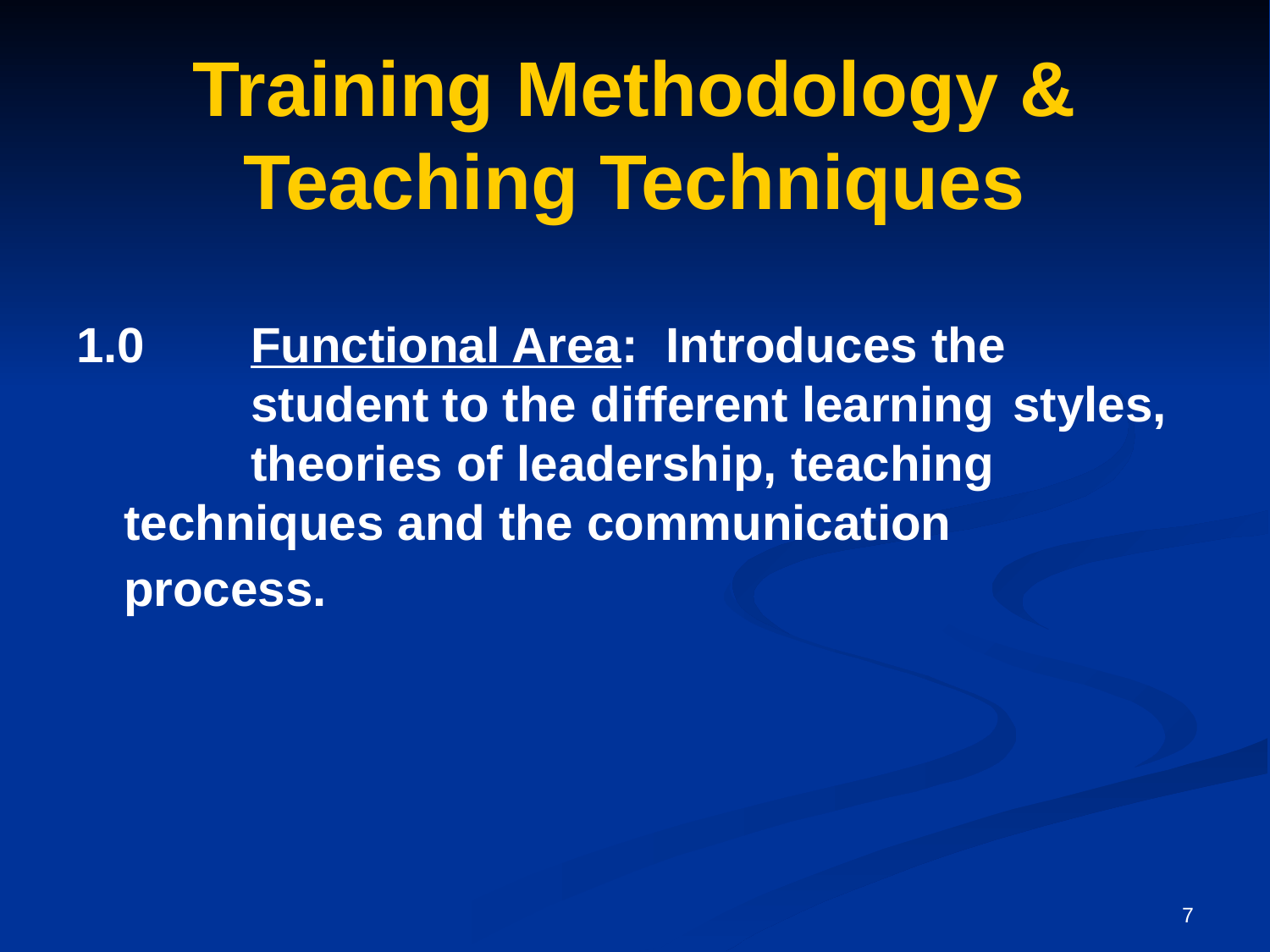

# Training Methodology & Teaching Techniques
1.0 	Functional Area:  Introduces the  		student to the different learning 	styles, 	theories of leadership, teaching 	techniques and the communication 	process.

7